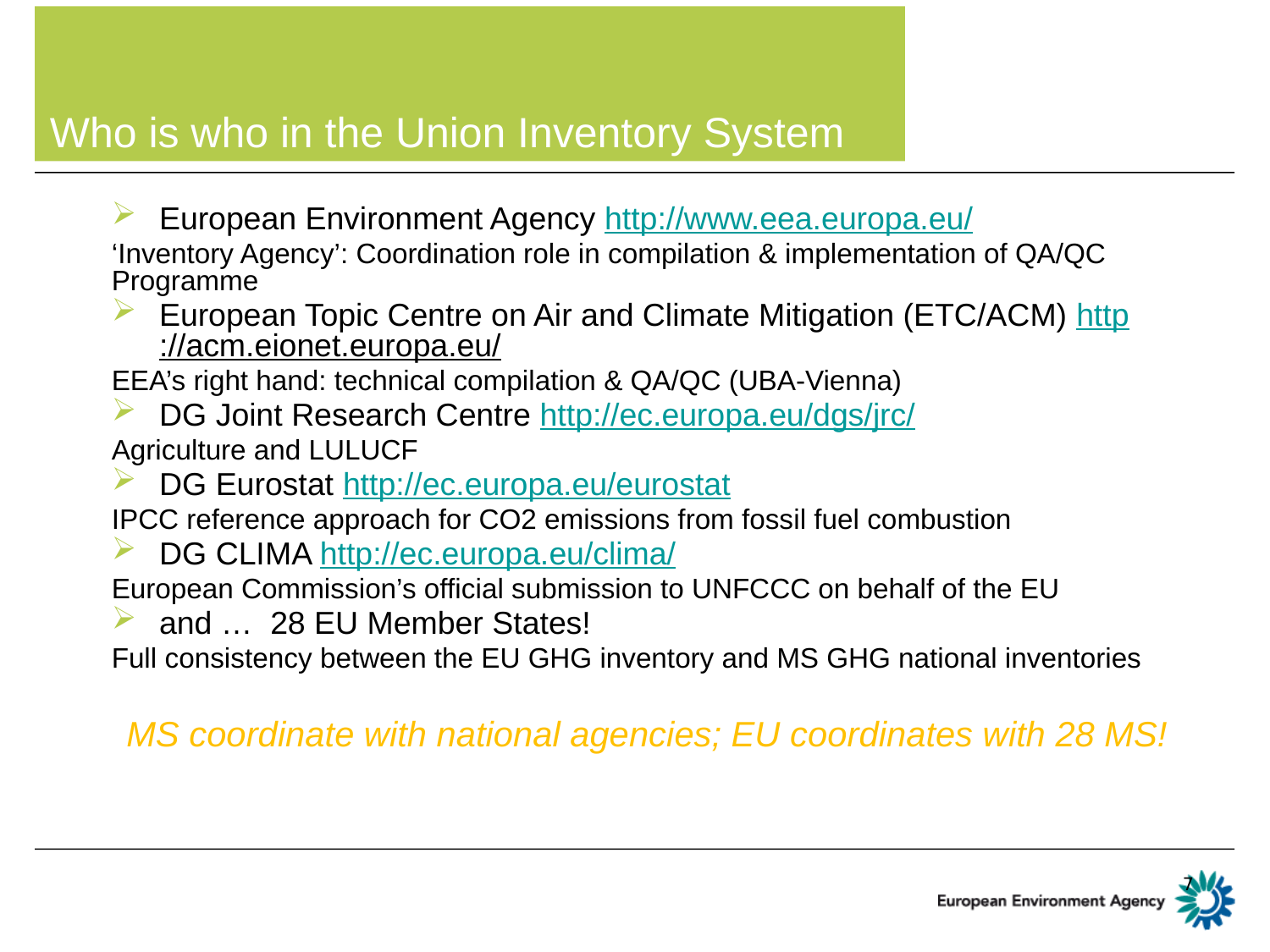

# Who is who in the Union Inventory System

European Environment Agency http://www.eea.europa.eu/
‘Inventory Agency’: Coordination role in compilation & implementation of QA/QC Programme
European Topic Centre on Air and Climate Mitigation (ETC/ACM) http://acm.eionet.europa.eu/
EEA’s right hand: technical compilation & QA/QC (UBA-Vienna)
DG Joint Research Centre http://ec.europa.eu/dgs/jrc/
Agriculture and LULUCF
DG Eurostat http://ec.europa.eu/eurostat
IPCC reference approach for CO2 emissions from fossil fuel combustion
DG CLIMA http://ec.europa.eu/clima/
European Commission’s official submission to UNFCCC on behalf of the EU
and …  28 EU Member States!
Full consistency between the EU GHG inventory and MS GHG national inventories

MS coordinate with national agencies; EU coordinates with 28 MS!

7